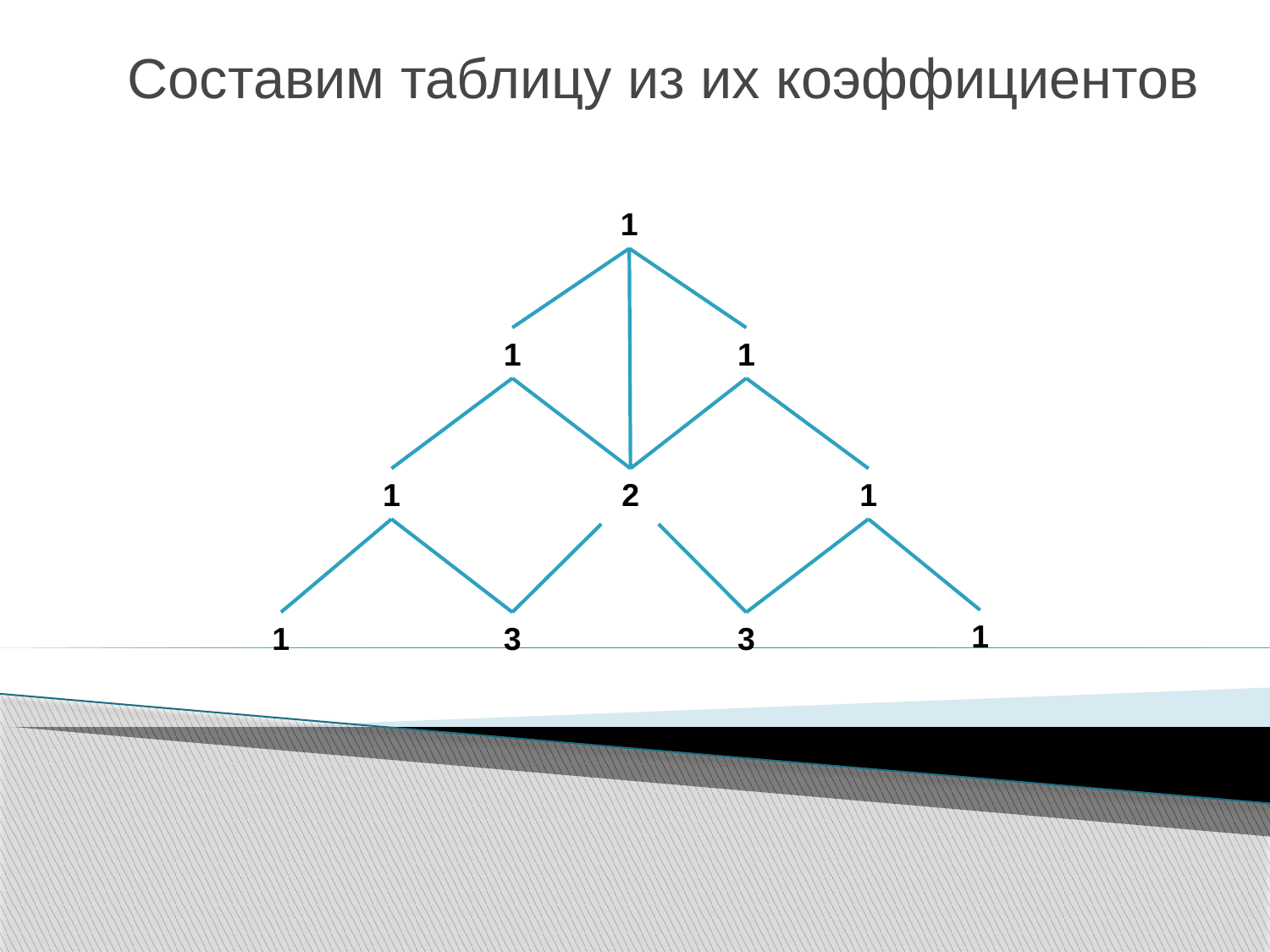

Составим таблицу из их коэффициентов
1
1
1
1
2
1
1
1
3
3